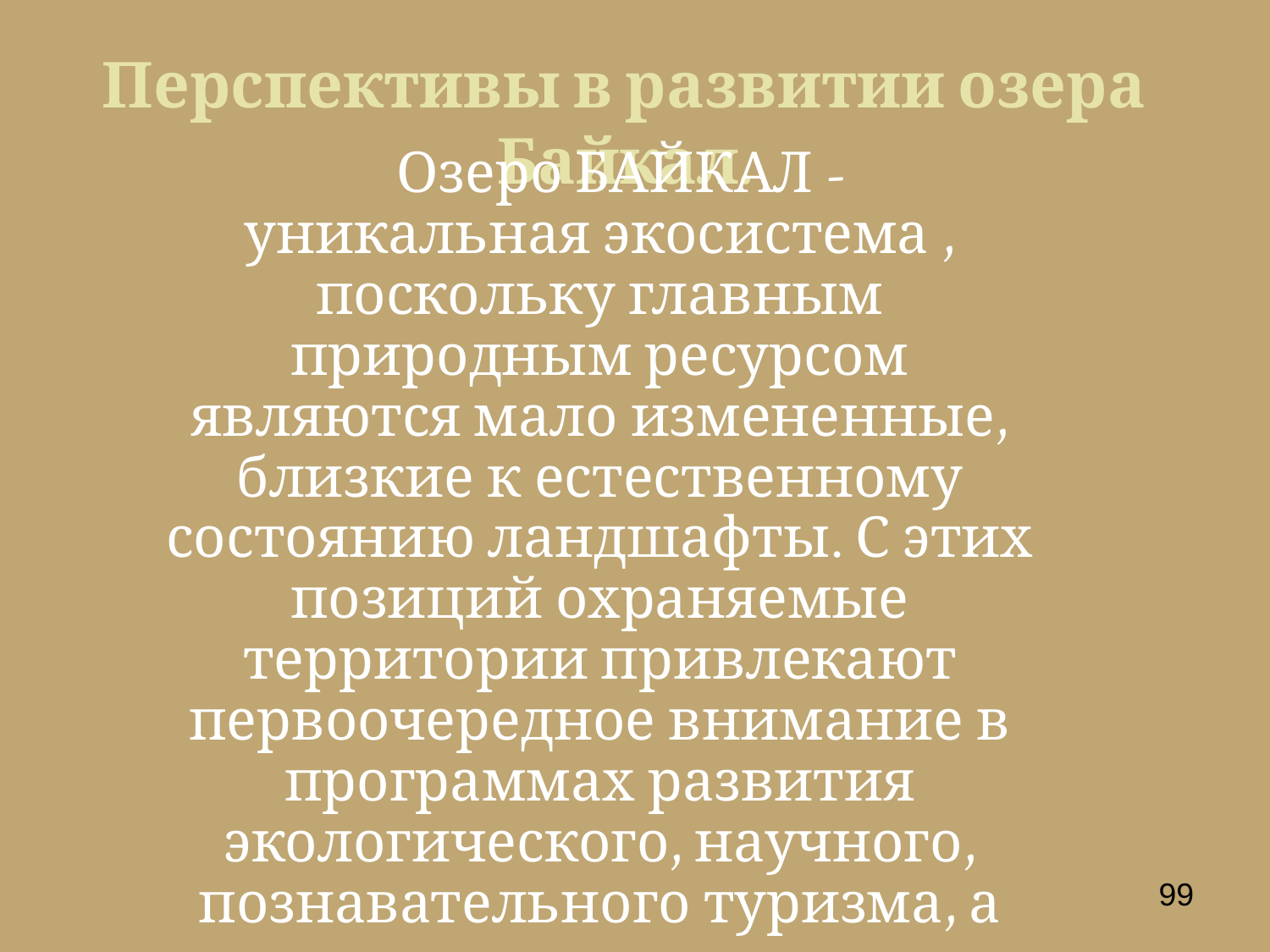

Перспективы в развитии озера Байкал.
      Озеро БАЙКАЛ -  уникальная экосистема , поскольку главным природным ресурсом являются мало измененные, близкие к естественному состоянию ландшафты. С этих позиций охраняемые территории привлекают первоочередное внимание в программах развития экологического, научного, познавательного туризма, а также с точки зрения экологического воспитания и просвещения.

99